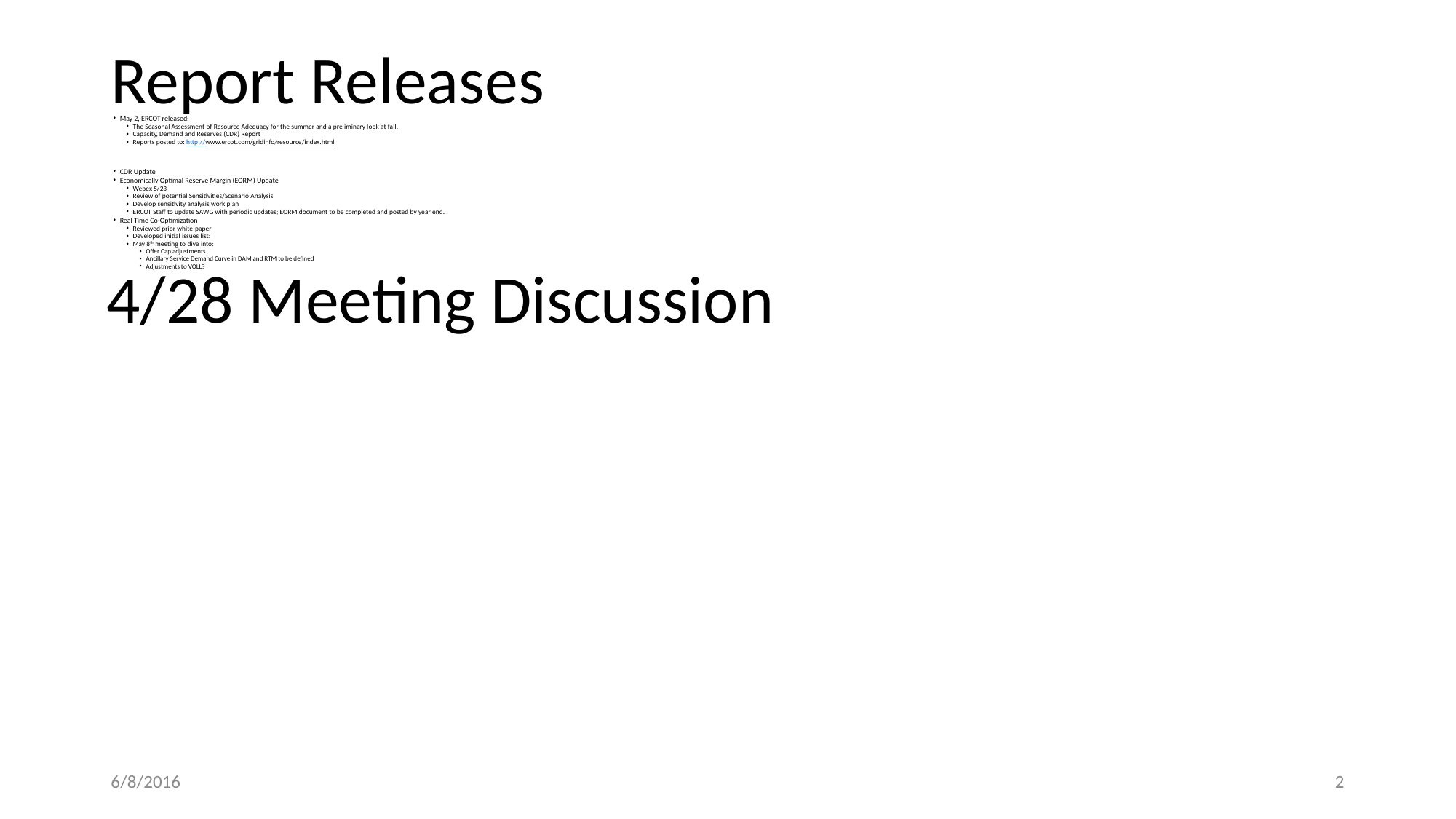

# Report Releases
May 2, ERCOT released:
The Seasonal Assessment of Resource Adequacy for the summer and a preliminary look at fall.
Capacity, Demand and Reserves (CDR) Report
Reports posted to: http://www.ercot.com/gridinfo/resource/index.html

CDR Update
Economically Optimal Reserve Margin (EORM) Update
Webex 5/23
Review of potential Sensitivities/Scenario Analysis
Develop sensitivity analysis work plan
ERCOT Staff to update SAWG with periodic updates; EORM document to be completed and posted by year end.
Real Time Co-Optimization
Reviewed prior white-paper
Developed initial issues list:
May 8th meeting to dive into:
Offer Cap adjustments
Ancillary Service Demand Curve in DAM and RTM to be defined
Adjustments to VOLL?

4/28 Meeting Discussion

6/8/2016
2